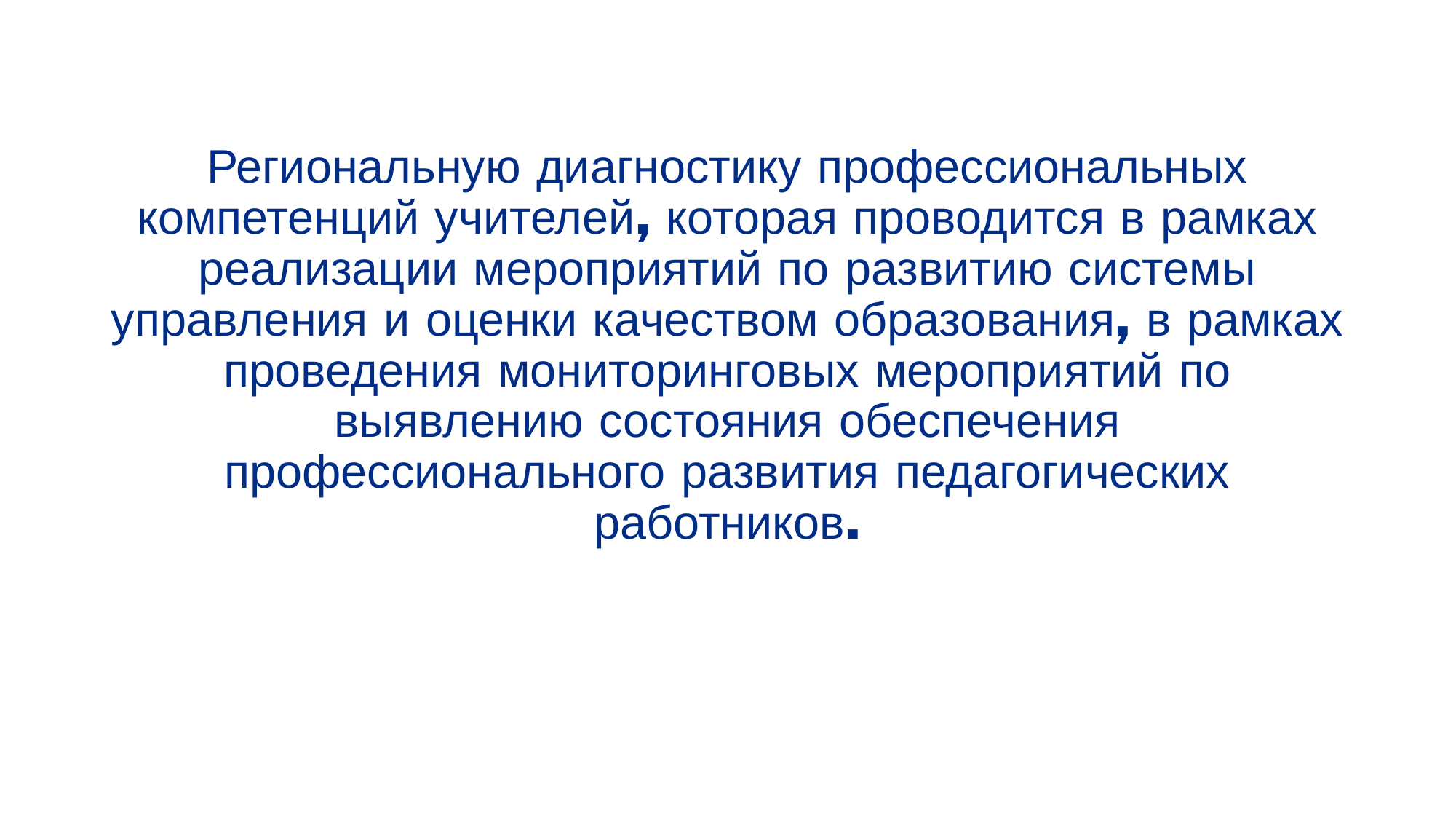

# Региональную диагностику профессиональных компетенций учителей, которая проводится в рамках реализации мероприятий по развитию системы управления и оценки качеством образования, в рамках проведения мониторинговых мероприятий по выявлению состояния обеспечения профессионального развития педагогических работников.